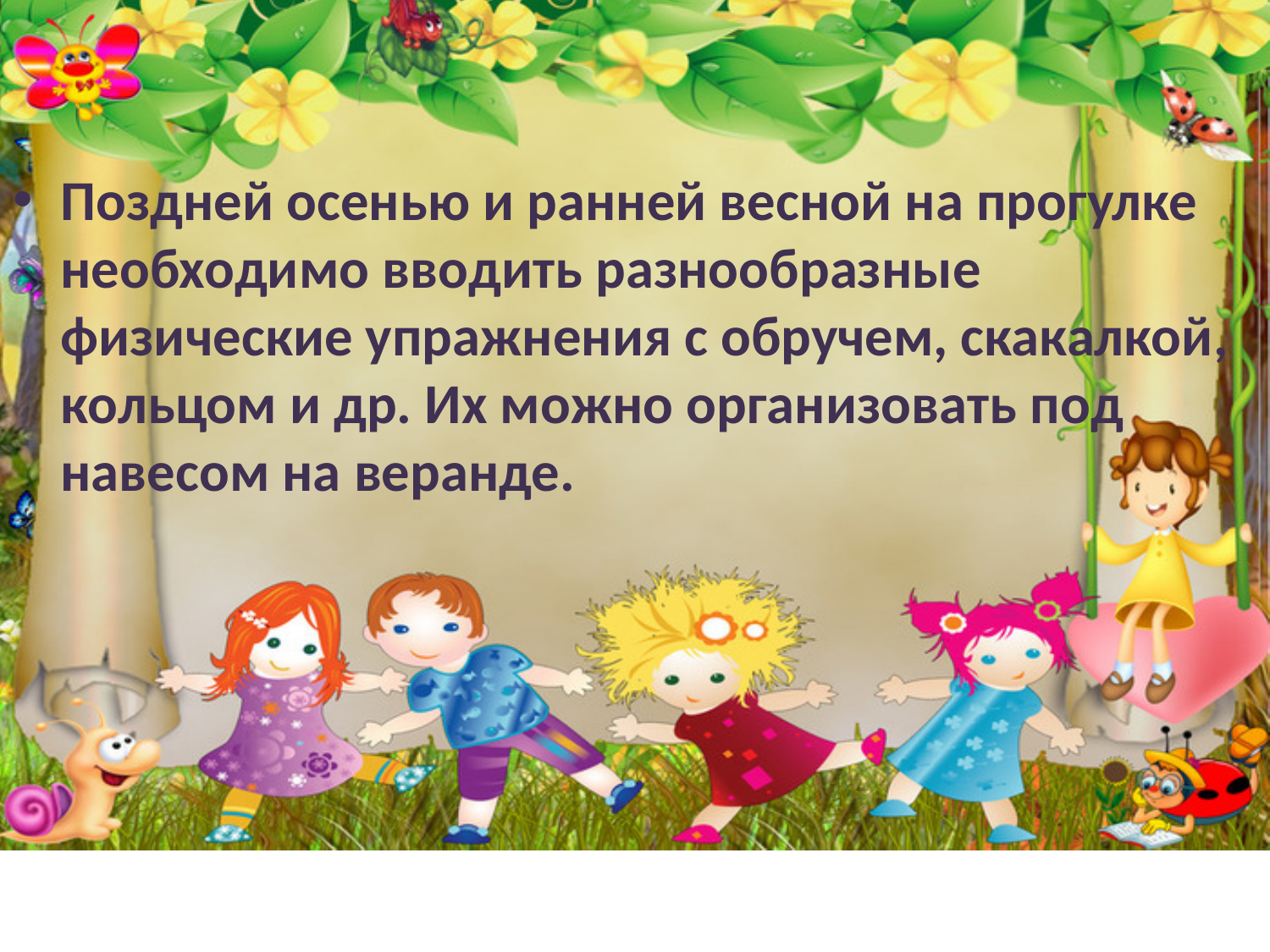

Поздней осенью и ранней весной на прогулке необходимо вводить разнообразные физические упражнения с обручем, скакалкой, кольцом и др. Их можно организовать под навесом на веранде.

#